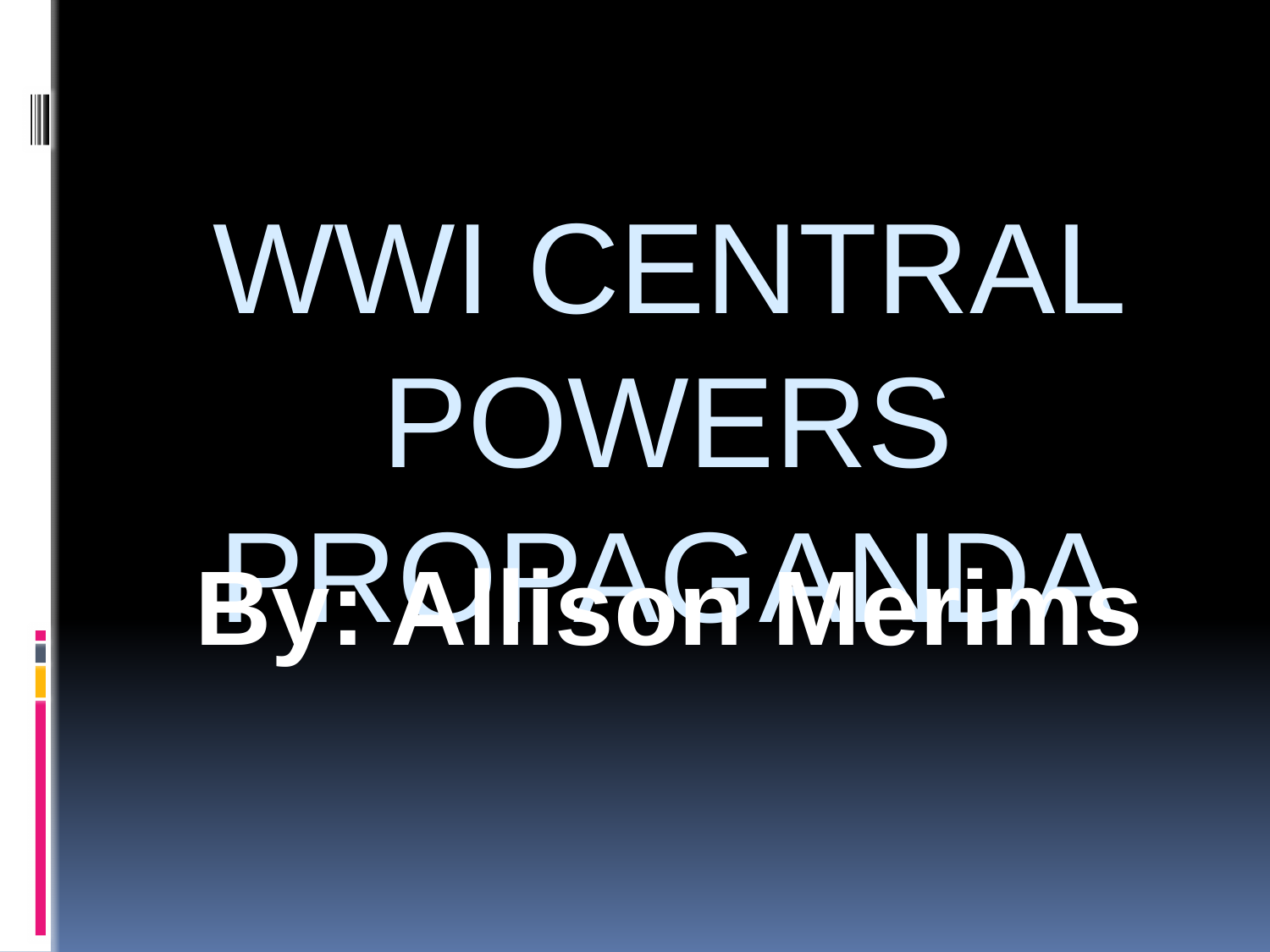

# WWI Central Powers Propaganda
By: Allison Merims